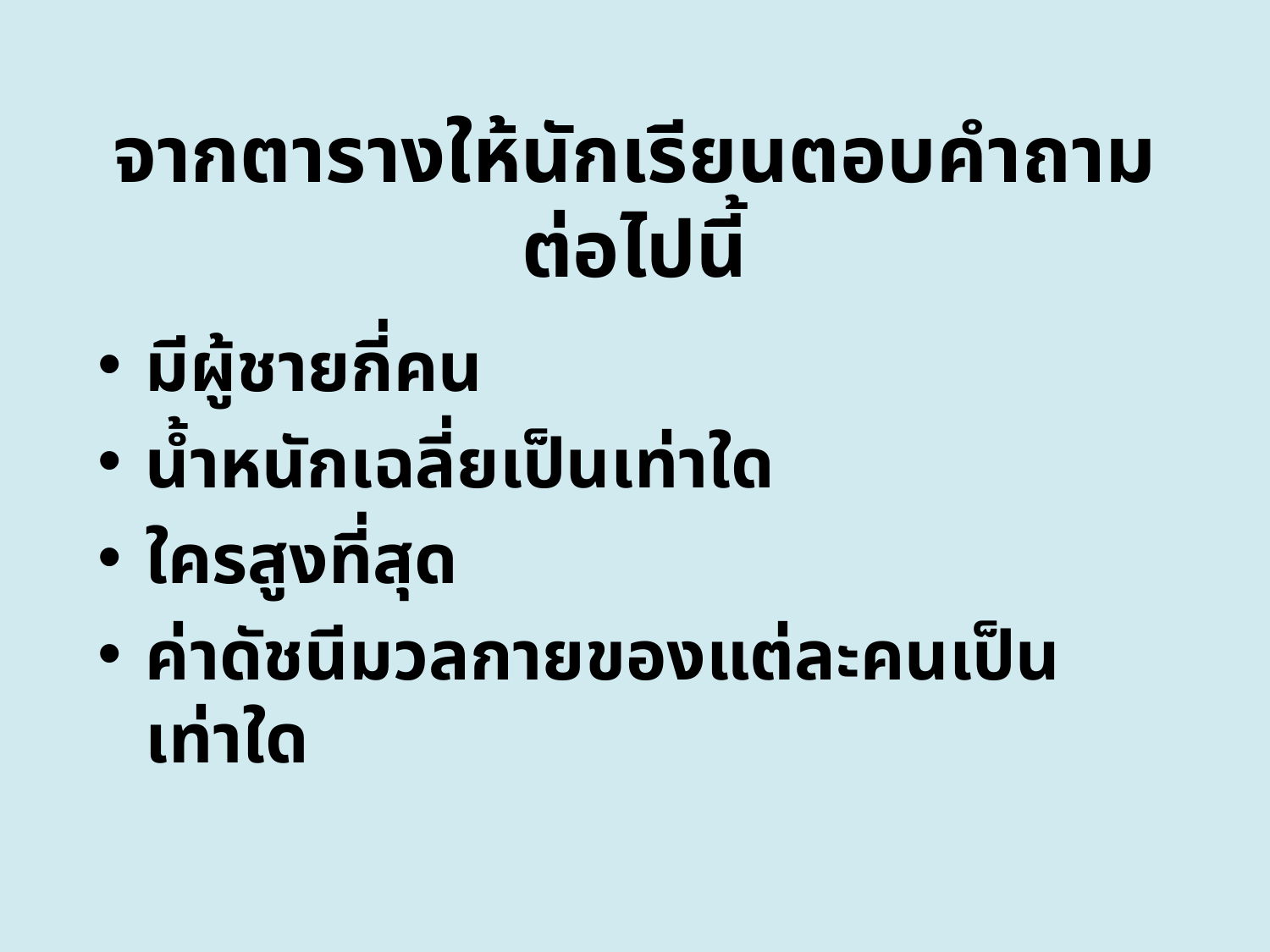

จากตารางให้นักเรียนตอบคำถามต่อไปนี้
มีผู้ชายกี่คน
น้ำหนักเฉลี่ยเป็นเท่าใด
ใครสูงที่สุด
ค่าดัชนีมวลกายของแต่ละคนเป็นเท่าใด